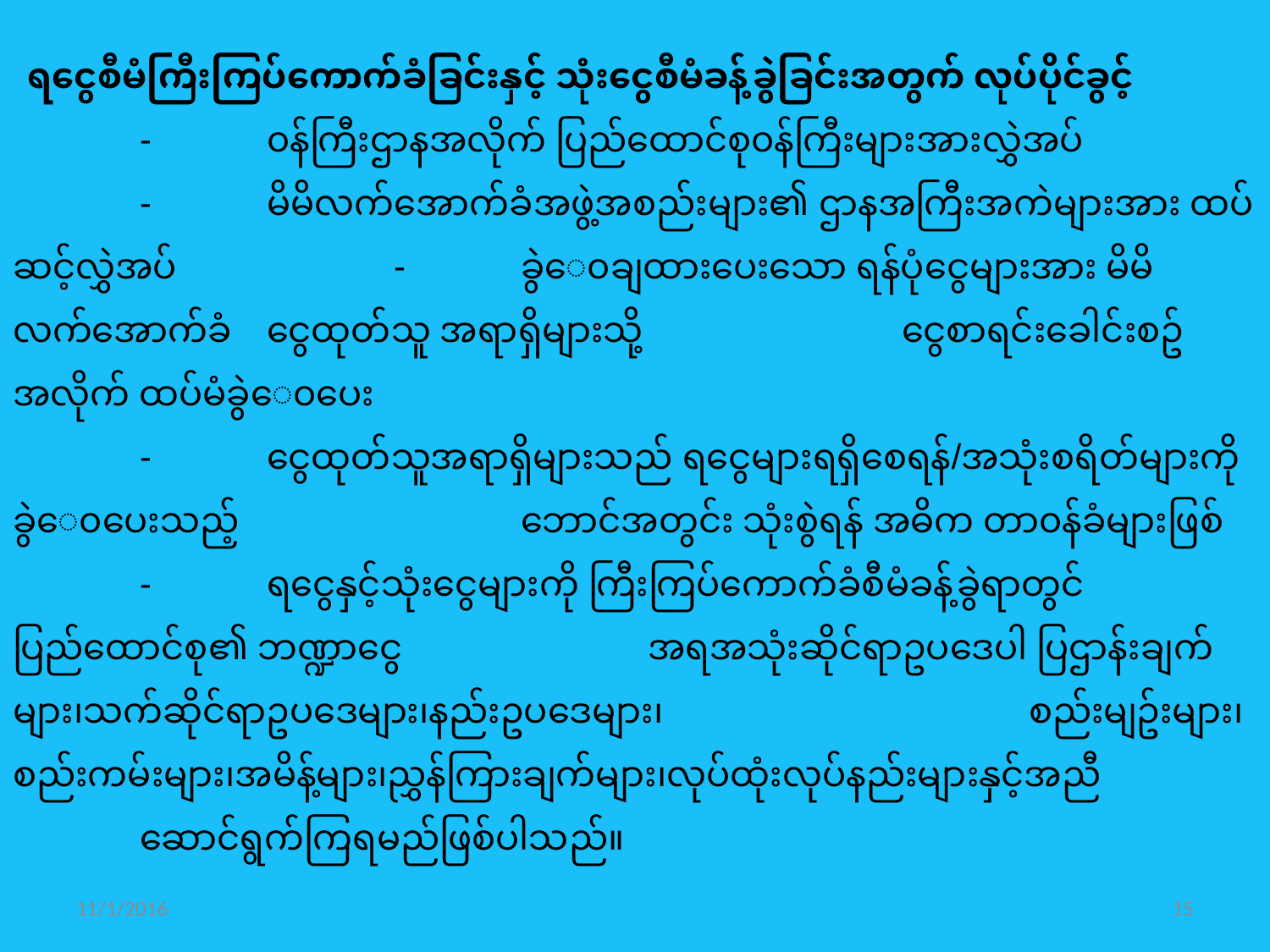

ရငွေစီမံကြီးကြပ်ကောက်ခံခြင်းနှင့် သုံးငွေစီမံခန့်ခွဲခြင်းအတွက် လုပ်ပိုင်ခွင့်
	-	၀န်ကြီးဌာနအလိုက် ပြည်ထောင်စု၀န်ကြီးများအားလွှဲအပ်
	-	မိမိလက်အောက်ခံအဖွဲ့အစည်းများ၏ ဌာနအကြီးအကဲများအား ထပ်ဆင့်လွှဲအပ်		-	ခွဲ‌ေ၀ချထားပေးသော ရန်ပုံငွေများအား မိမိ လက်အောက်ခံ 	ငွေထုတ်သူ အရာရှိများသို့ 		ငွေစာရင်းခေါင်းစဥ်အလိုက် ထပ်မံခွဲ‌ေ၀ပေး
	-	ငွေထုတ်သူအရာရှိများသည် ရငွေများရရှိစေရန်/အသုံးစရိတ်များကို ခွဲ‌ေ၀ပေးသည့် 			ဘောင်အတွင်း သုံးစွဲရန် အဓိက တာ၀န်ခံများဖြစ်
	-	ရငွေနှင့်သုံးငွေများကို ကြီးကြပ်ကောက်ခံစီမံခန့်ခွဲရာတွင် ပြည်ထောင်စု၏ ဘဏ္ဍာငွေ 		အရအသုံးဆိုင်ရာဥပဒေပါ ပြဌာန်းချက်များ၊သက်ဆိုင်ရာဥပဒေများ၊နည်းဥပဒေများ၊ 			စည်းမျဥ်းများ၊စည်းကမ်းများ၊အမိန့်များ၊ညွှန်ကြားချက်များ၊လုပ်ထုံးလုပ်နည်းများနှင့်အညီ 		ဆောင်ရွက်ကြရမည်ဖြစ်ပါသည်။

11/1/2016
15